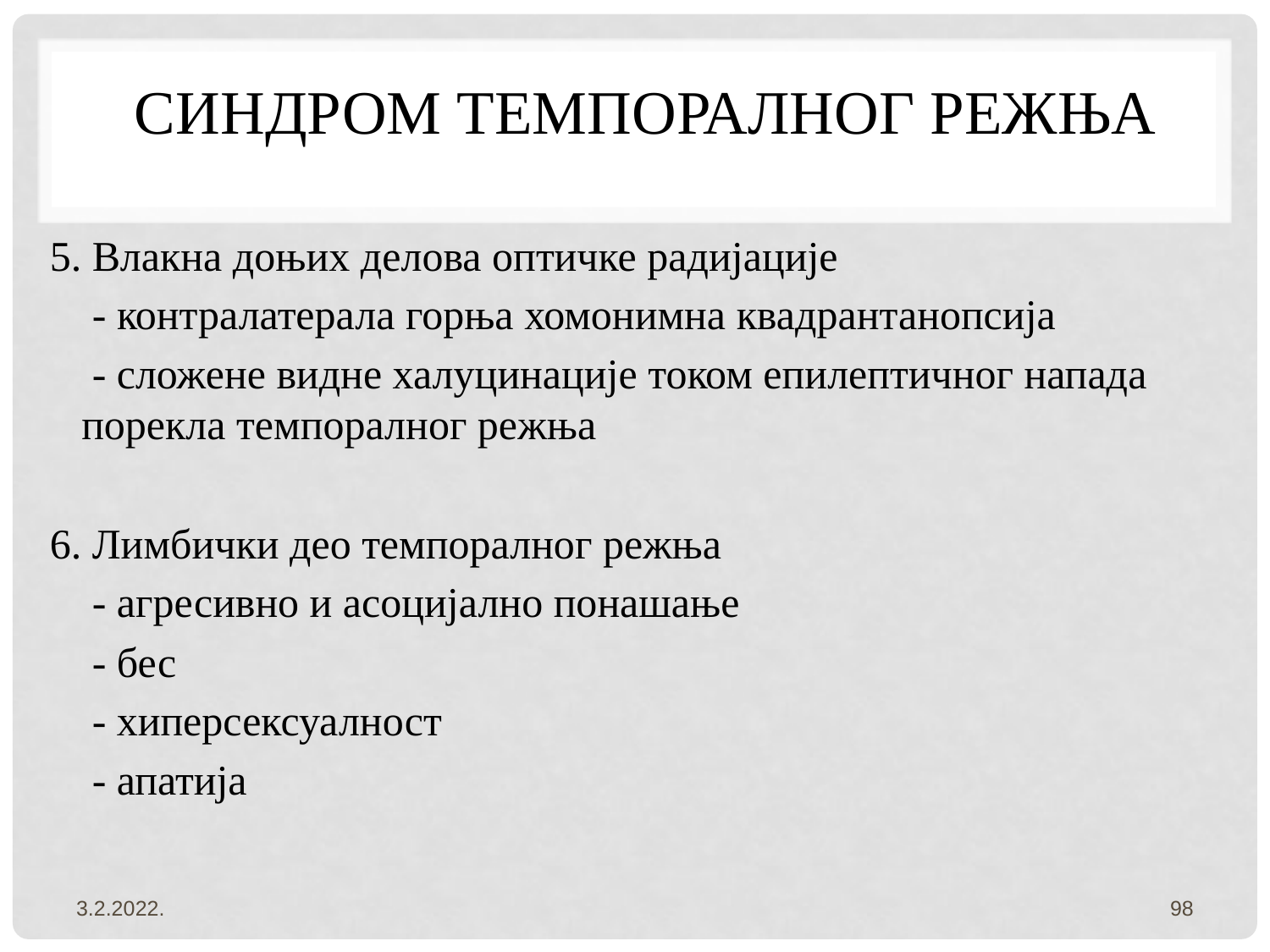

# Синдром Темпоралног режња
5. Влакна доњих делова оптичке радијације
    - контралатерала горња хомонимна квадрантанопсија
    - сложене видне халуцинације током епилептичног напада порекла темпоралног режња

6. Лимбички део темпоралног режња
    - агресивно и асоцијално понашање
    - бес
    - хиперсексуалност
    - апатија

3.2.2022.
98